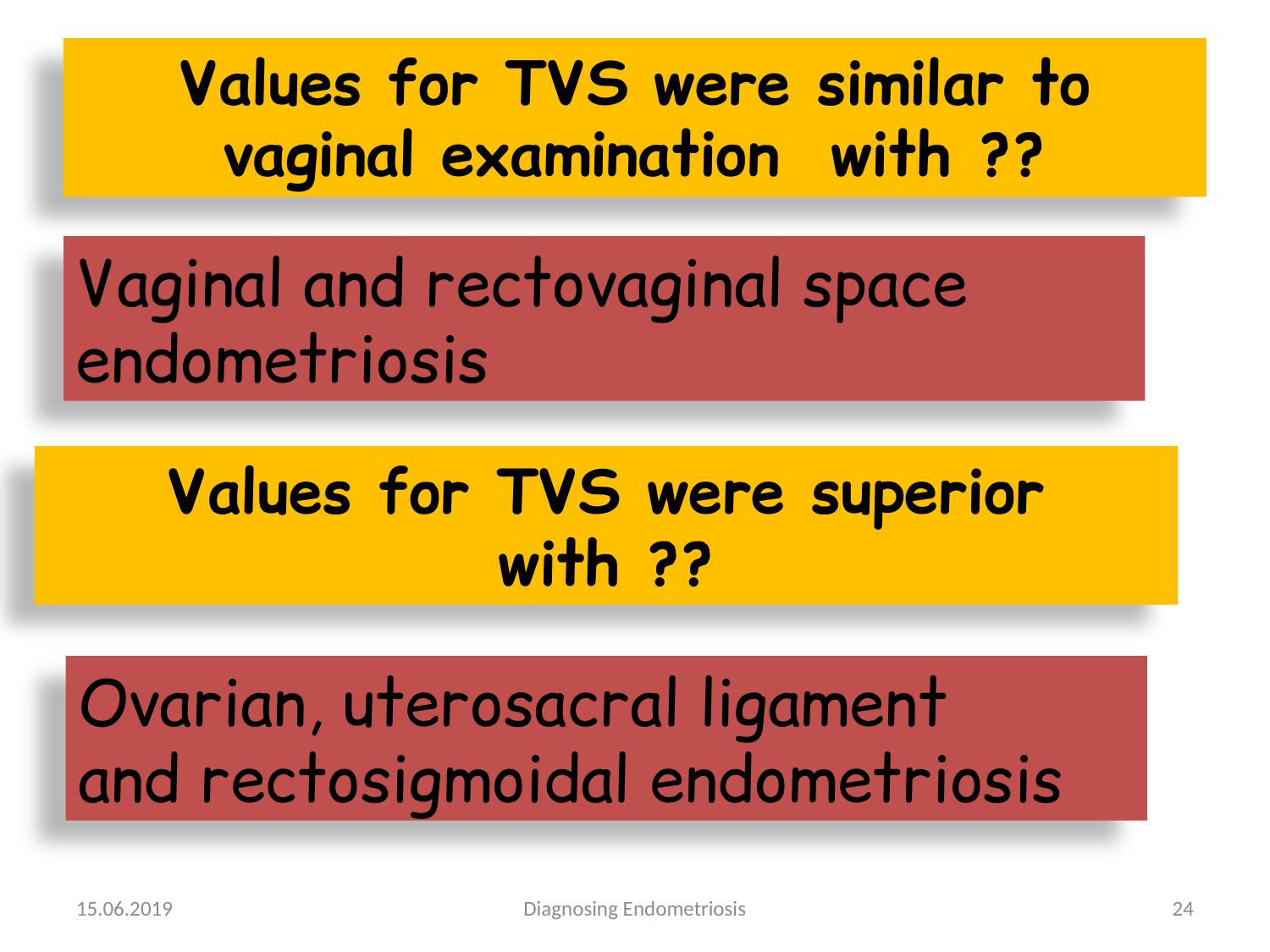

Values for TVS were similar to vaginal examination  with ??
Vaginal and rectovaginal space
endometriosis
Values for TVS were superior with ??
Ovarian, uterosacral ligament
and rectosigmoidal endometriosis
15.06.2019
Diagnosing Endometriosis
24